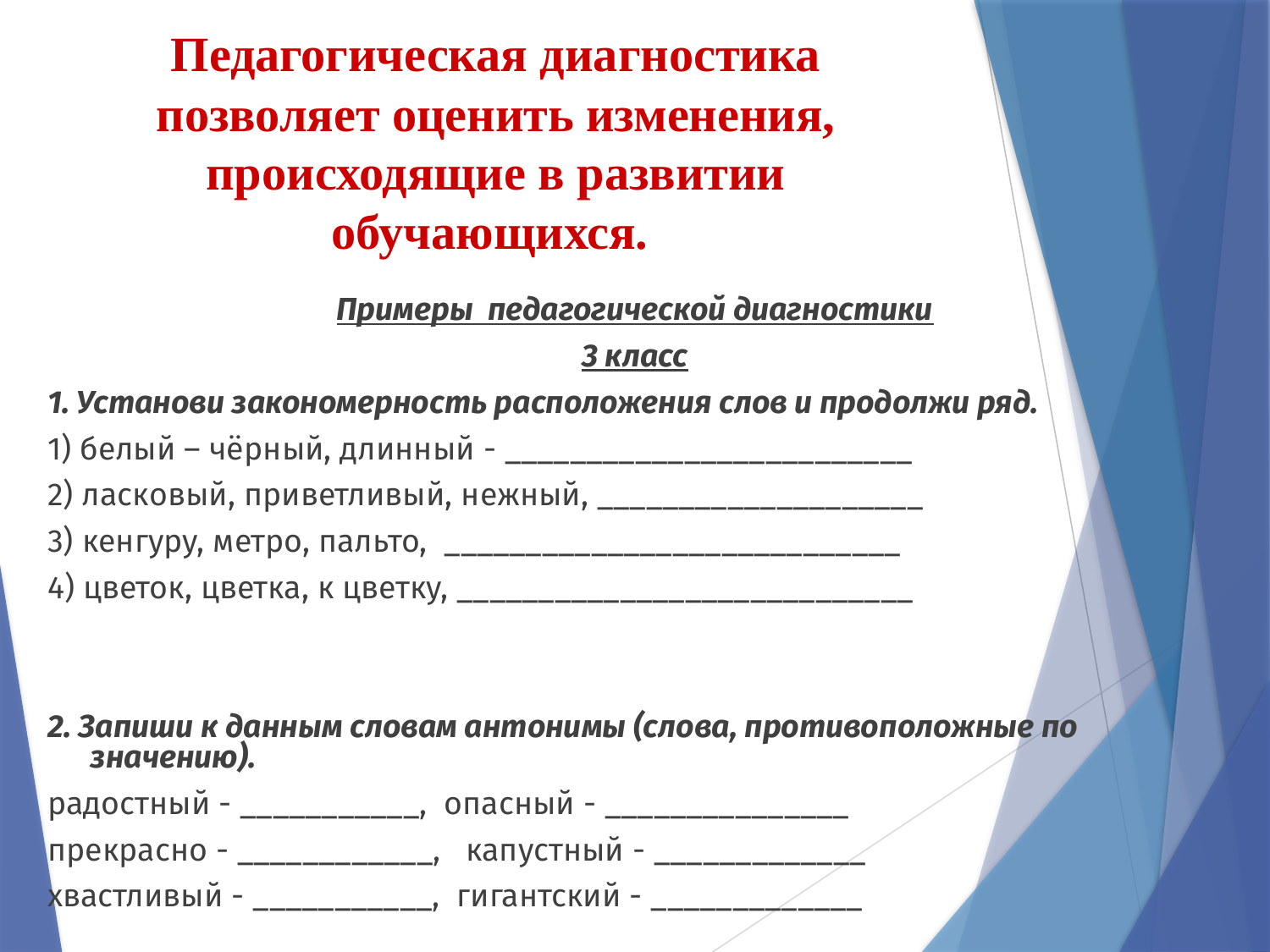

# Педагогическая диагностика позволяет оценить изменения, происходящие в развитии обучающихся.

Примеры  педагогической диагностики
3 класс
1. Установи закономерность расположения слов и продолжи ряд.
1) белый – чёрный, длинный - _________________________
2) ласковый, приветливый, нежный, ____________________
3) кенгуру, метро, пальто,  ____________________________
4) цветок, цветка, к цветку, ____________________________

2. Запиши к данным словам антонимы (слова, противоположные по   значению).
радостный - ___________,  опасный - _______________
прекрасно - ____________,   капустный - _____________
хвастливый - ___________,  гигантский - _____________